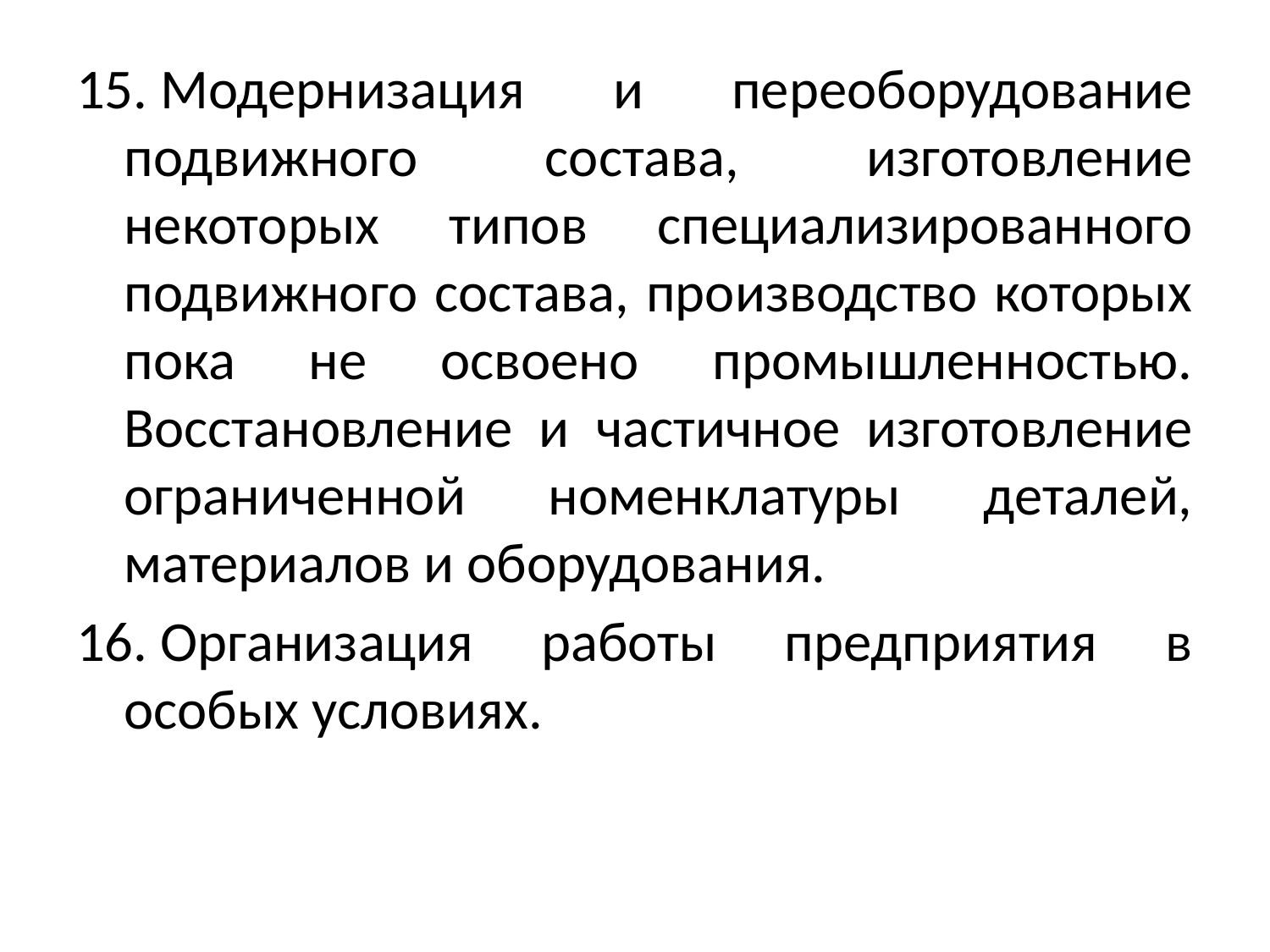

15. Модернизация и переоборудование подвижного состава, изготовление некоторых типов специализированного подвижного состава, производство которых пока не освоено промышленностью. Восстановление и частичное изготовление ограниченной номенклатуры деталей, материалов и оборудования.
16. Организация работы предприятия в особых условиях.